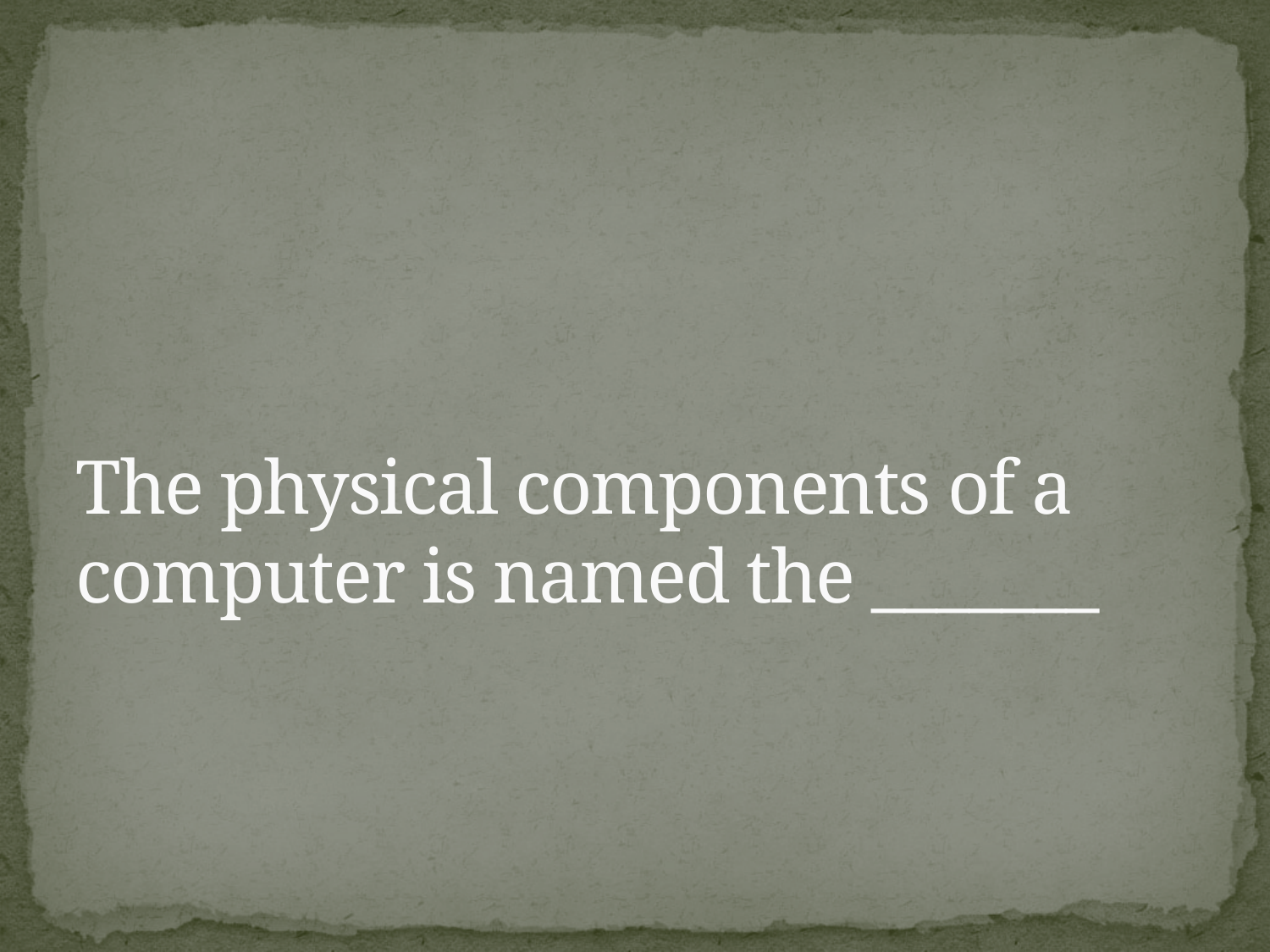

# The physical components of a computer is named the _______